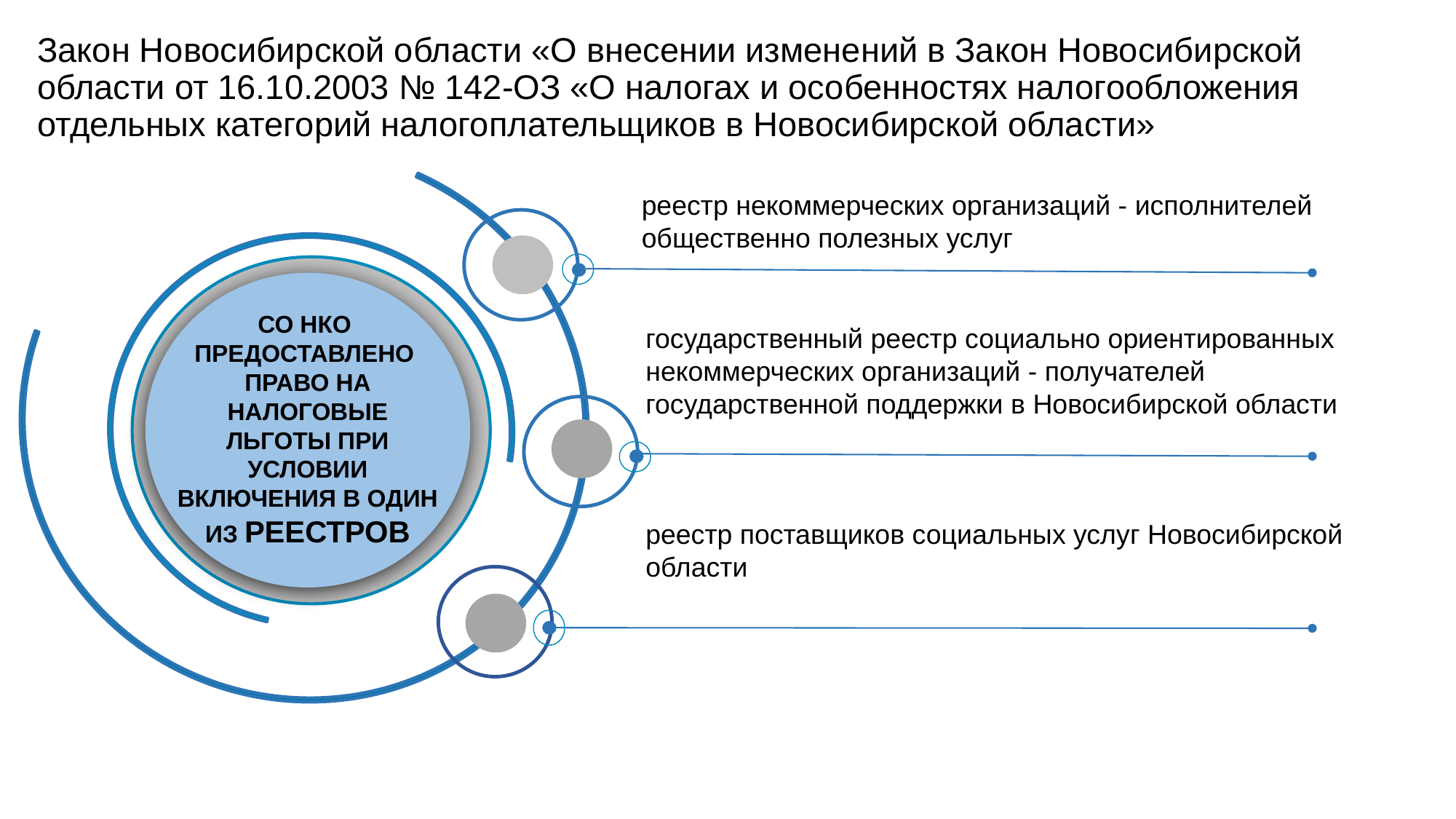

# Закон Новосибирской области «О внесении изменений в Закон Новосибирской области от 16.10.2003 № 142-ОЗ «О налогах и особенностях налогообложения отдельных категорий налогоплательщиков в Новосибирской области»

реестр некоммерческих организаций - исполнителей общественно полезных услуг

СО НКО  ПРЕДОСТАВЛЕНО
ПРАВО НА НАЛОГОВЫЕ ЛЬГОТЫ ПРИ УСЛОВИИ ВКЛЮЧЕНИЯ В ОДИН ИЗ РЕЕСТРОВ

государственный реестр социально ориентированных некоммерческих организаций - получателей государственной поддержки в Новосибирской области
реестр поставщиков социальных услуг Новосибирской области